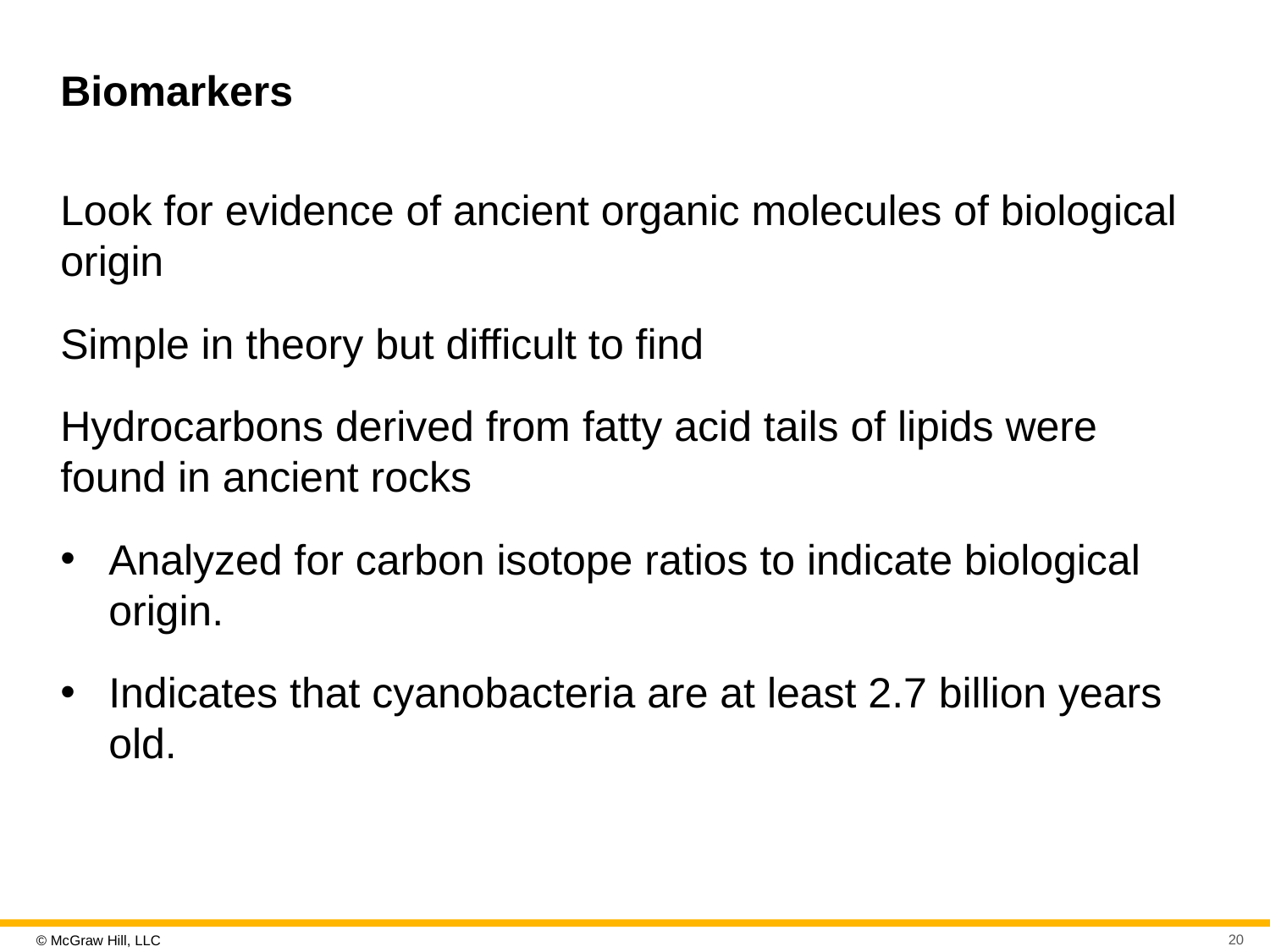

# Biomarkers
Look for evidence of ancient organic molecules of biological origin
Simple in theory but difficult to find
Hydrocarbons derived from fatty acid tails of lipids were found in ancient rocks
Analyzed for carbon isotope ratios to indicate biological origin.
Indicates that cyanobacteria are at least 2.7 billion years old.
20